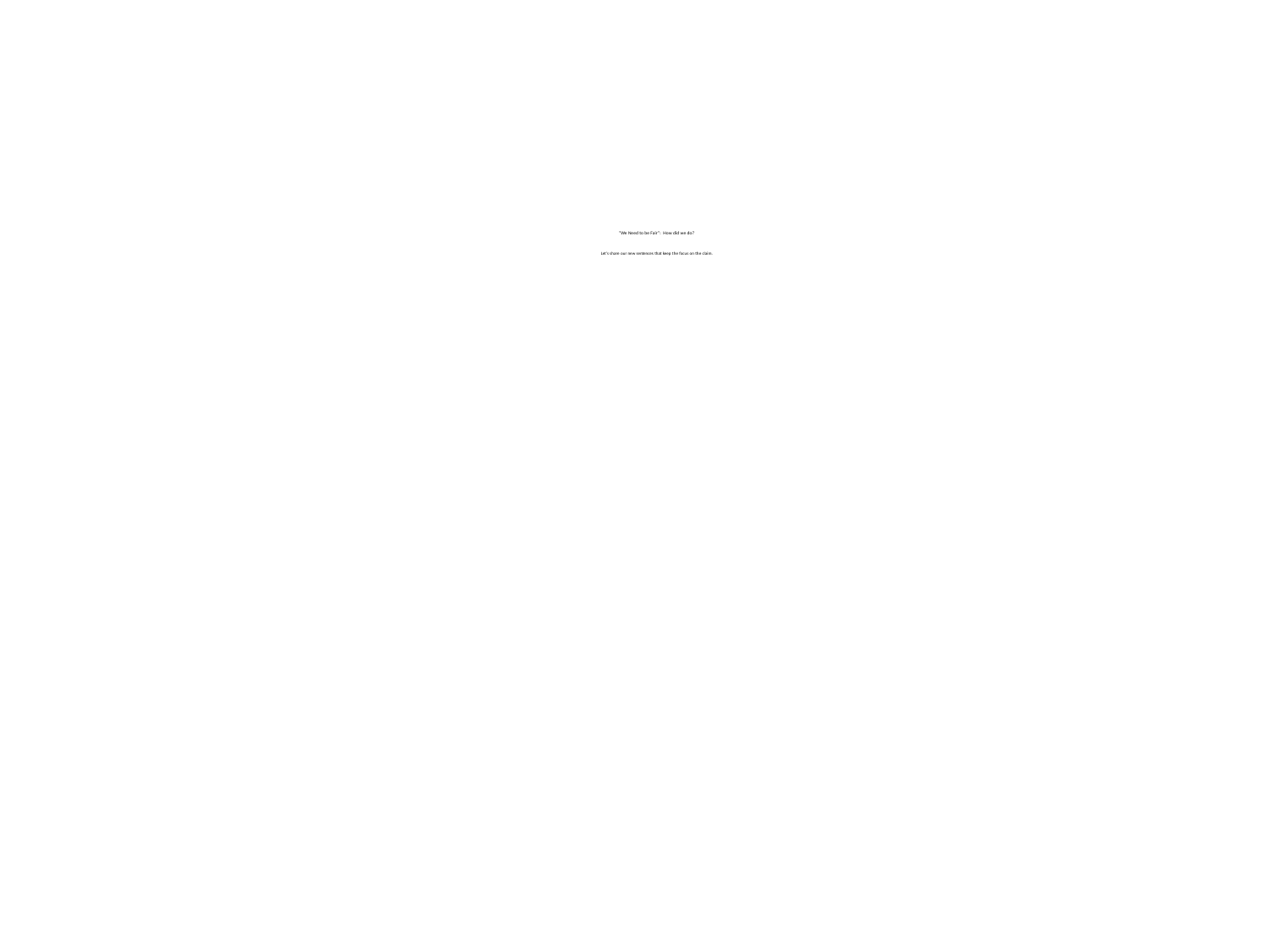

# “We Need to be Fair”:  How did we do? Let’s share our new sentences that keep the focus on the claim.